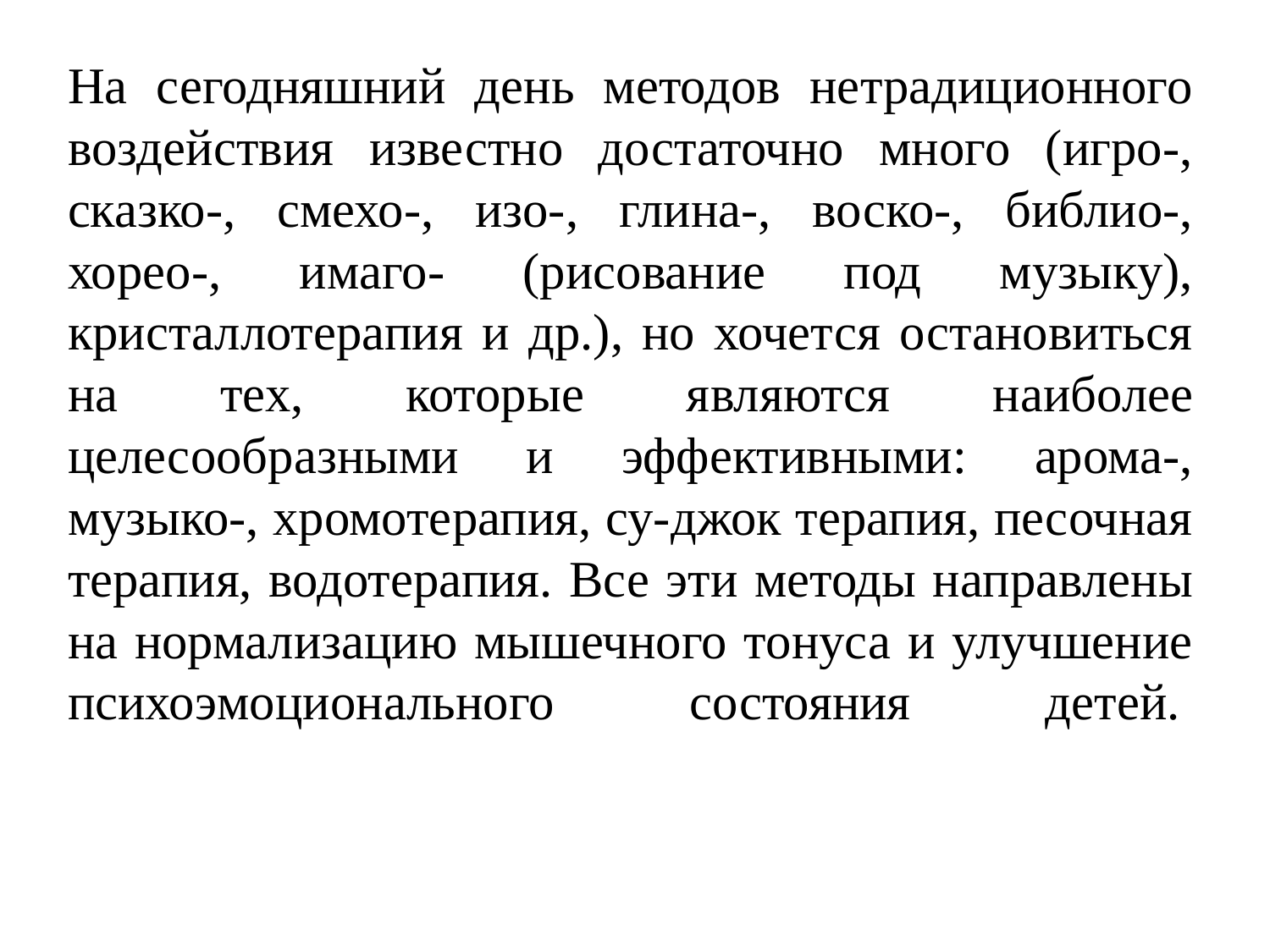

#
На сегодняшний день методов нетрадиционного воздействия известно достаточно много (игро-, сказко-, смехо-, изо-, глина-, воско-, библио-, хорео-, имаго- (рисование под музыку), кристаллотерапия и др.), но хочется остановиться на тех, которые являются наиболее целесообразными и эффективными: арома-, музыко-, хромотерапия, су-джок терапия, песочная терапия, водотерапия. Все эти методы направлены на нормализацию мышечного тонуса и улучшение психоэмоционального состояния детей.